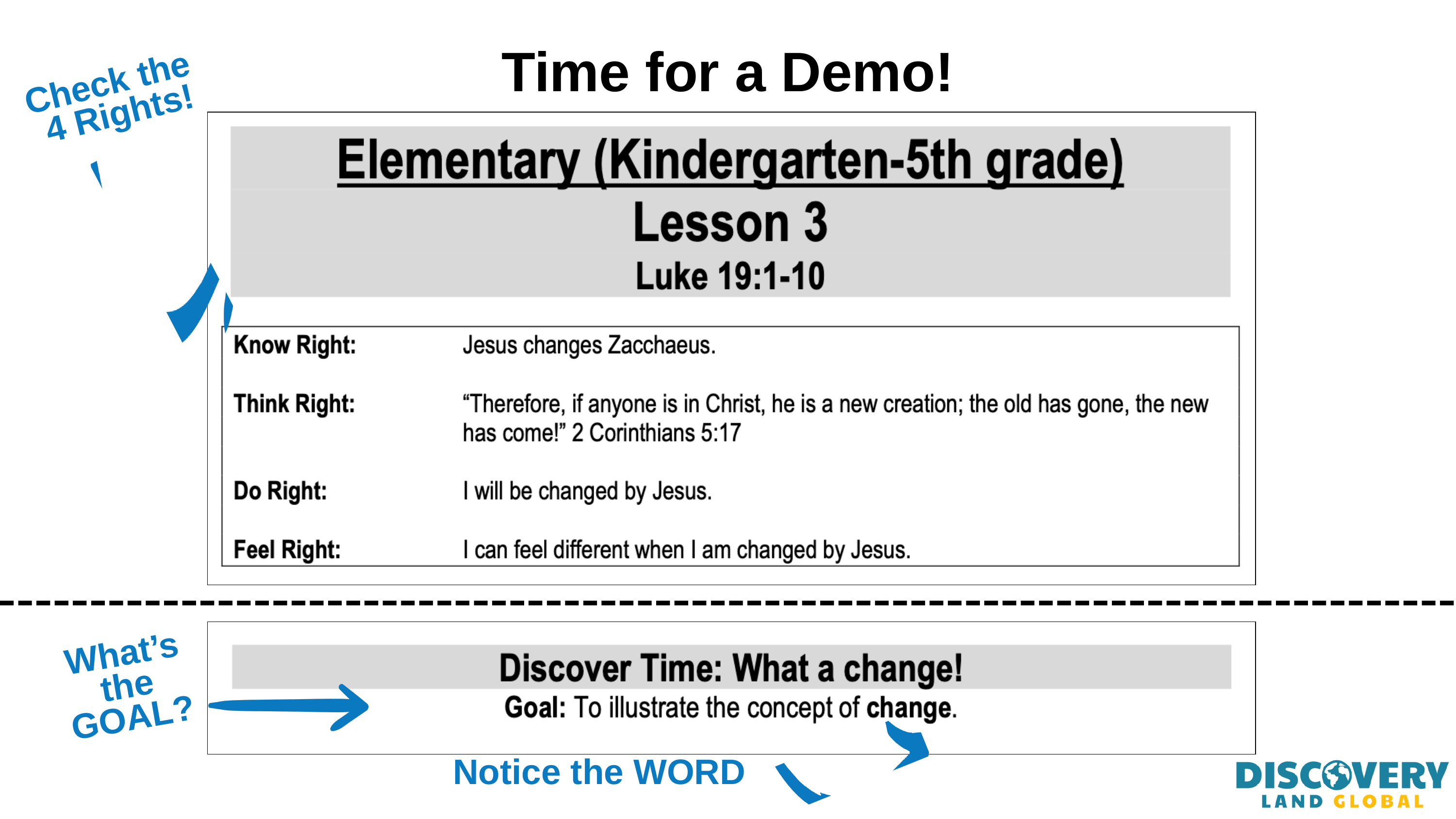

Time for a Demo!
Check the
4 Rights!

What’s
the
GOAL?

Notice the WORD